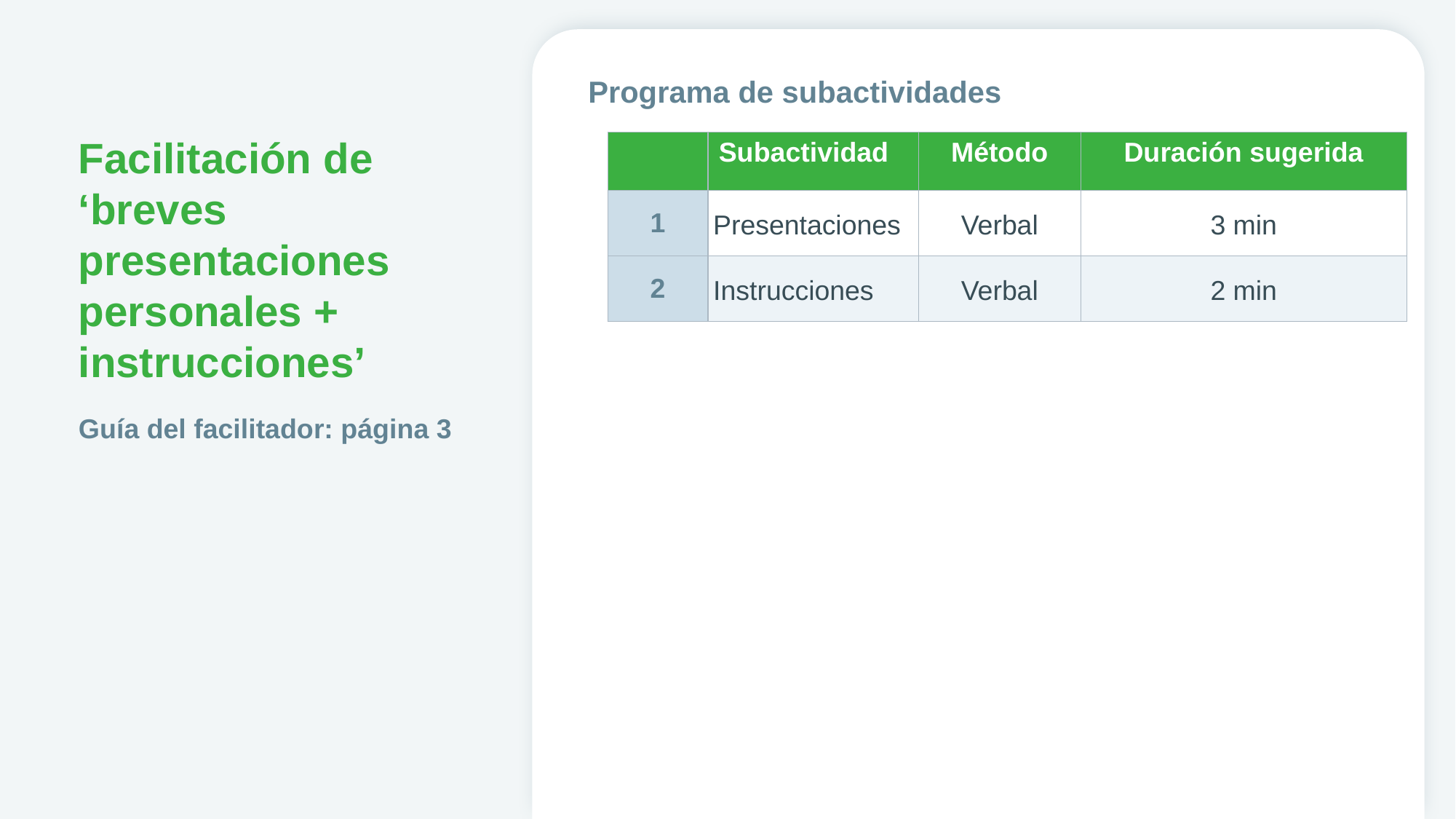

Programa de subactividades
# Facilitación de ‘breves presentaciones personales + instrucciones’
|  | Subactividad | Método | Duración sugerida |
| --- | --- | --- | --- |
| 1 | Presentaciones | Verbal | 3 min |
| 2 | Instrucciones | Verbal | 2 min |
Guía del facilitador: página 3